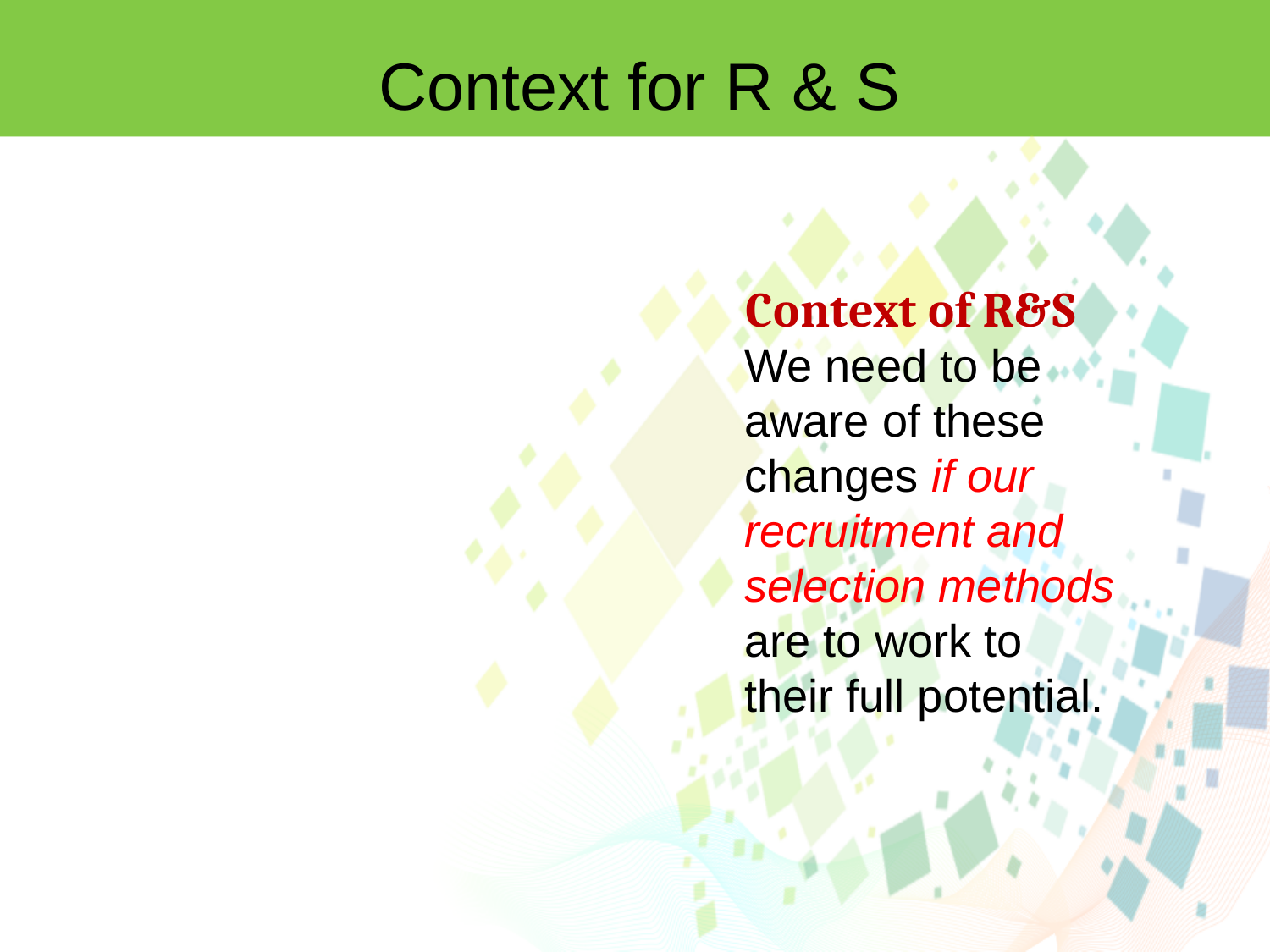

Context for R & S
Context of R&S
We need to be aware of these changes if our recruitment and selection methods are to work to their full potential.